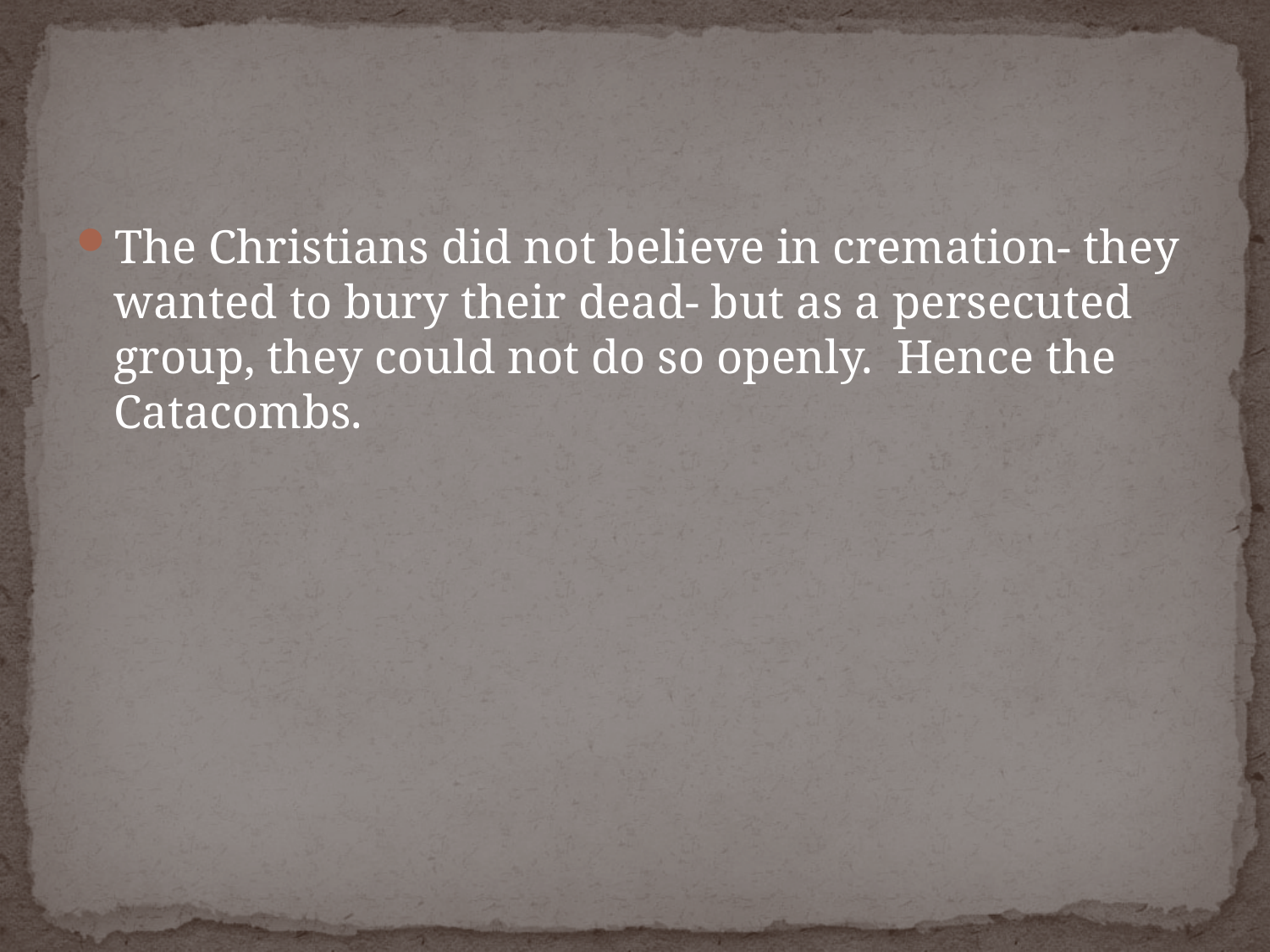

#
The Christians did not believe in cremation- they wanted to bury their dead- but as a persecuted group, they could not do so openly.  Hence the Catacombs.